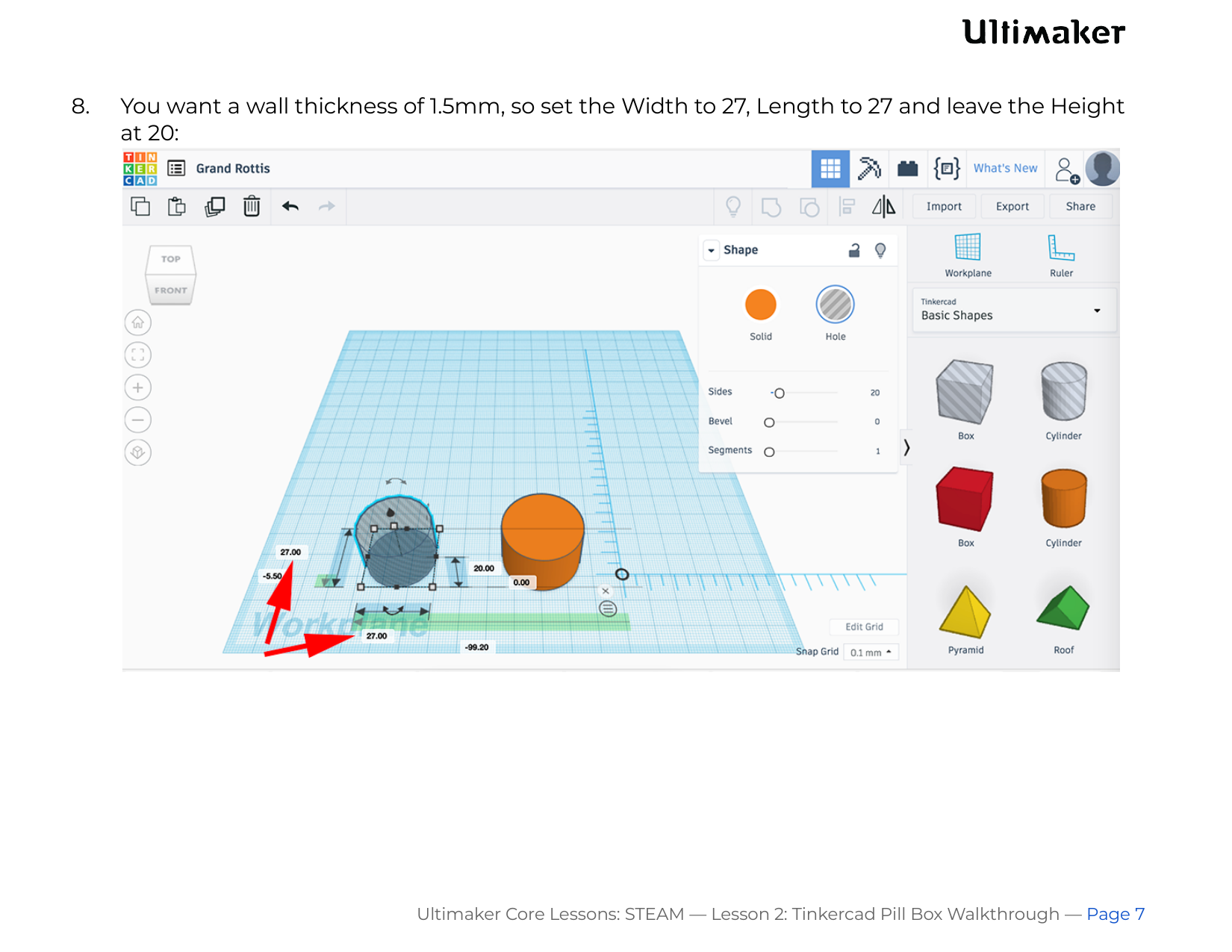

8.	You want a wall thickness of 1.5mm, so set the Width to 27, Length to 27 and leave the Height  at 20:

Ultimaker Core Lessons: STEAM — Lesson 2: Tinkercad Pill Box Walkthrough — Page 7